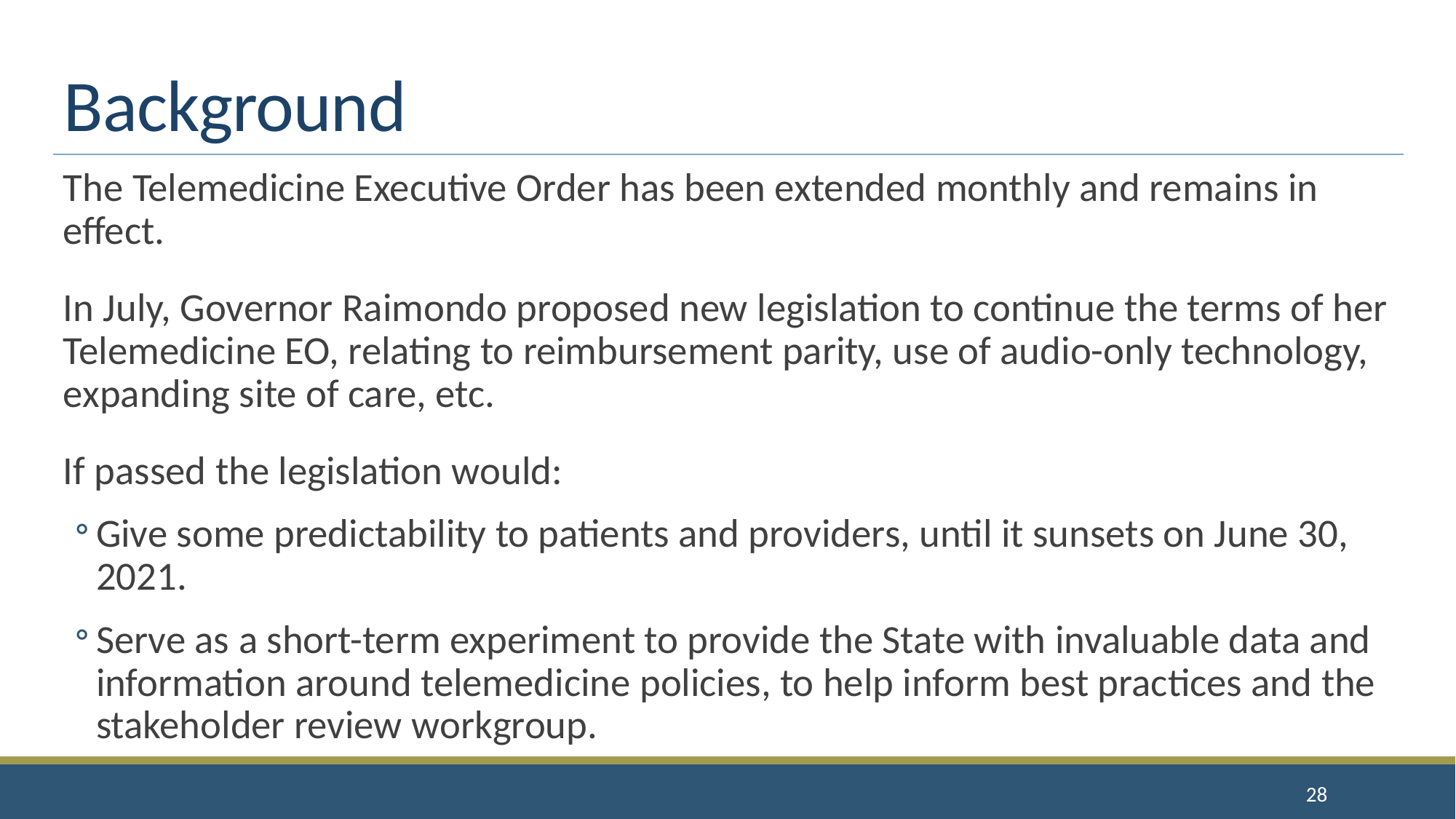

# Background
The Telemedicine Executive Order has been extended monthly and remains in effect.
In July, Governor Raimondo proposed new legislation to continue the terms of her Telemedicine EO, relating to reimbursement parity, use of audio-only technology, expanding site of care, etc.
If passed the legislation would:
Give some predictability to patients and providers, until it sunsets on June 30, 2021.
Serve as a short-term experiment to provide the State with invaluable data and information around telemedicine policies, to help inform best practices and the stakeholder review workgroup.

28